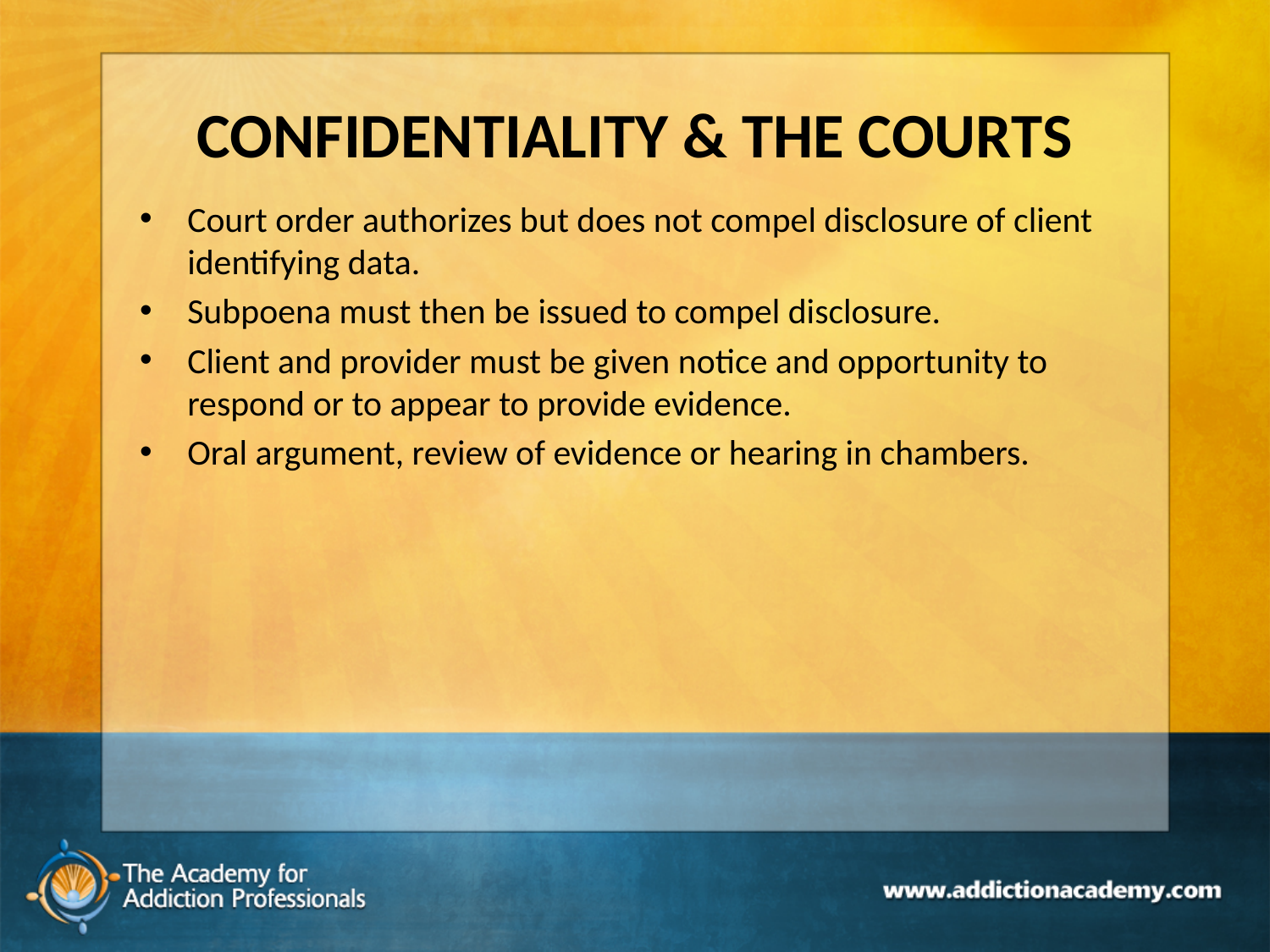

# CONFIDENTIALITY & THE COURTS
Court order authorizes but does not compel disclosure of client identifying data.
Subpoena must then be issued to compel disclosure.
Client and provider must be given notice and opportunity to respond or to appear to provide evidence.
Oral argument, review of evidence or hearing in chambers.
162